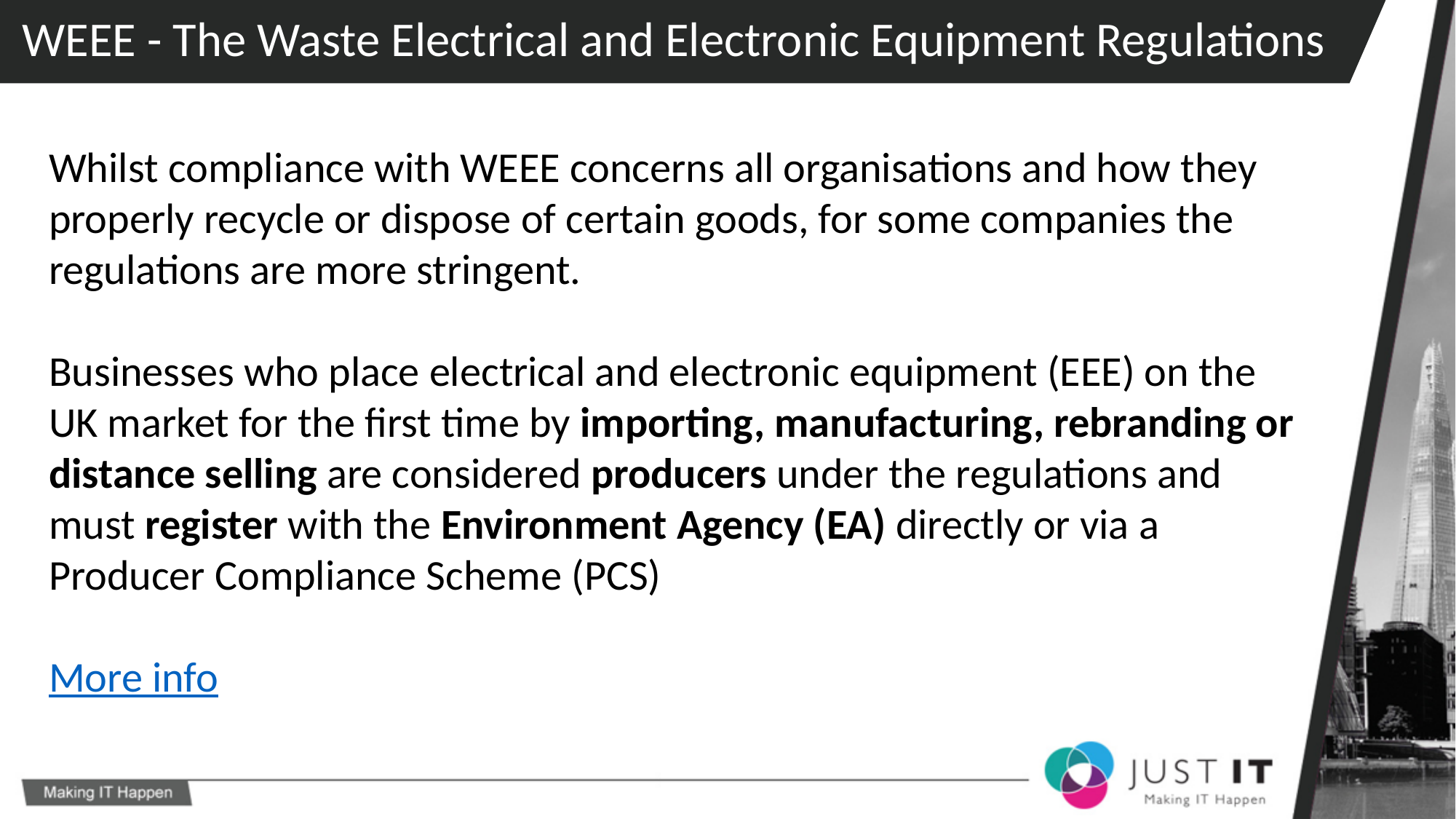

# WEEE - The Waste Electrical and Electronic Equipment Regulations
Whilst compliance with WEEE concerns all organisations and how they properly recycle or dispose of certain goods, for some companies the regulations are more stringent.

Businesses who place electrical and electronic equipment (EEE) on the UK market for the first time by importing, manufacturing, rebranding or distance selling are considered producers under the regulations and must register with the Environment Agency (EA) directly or via a Producer Compliance Scheme (PCS)

More info